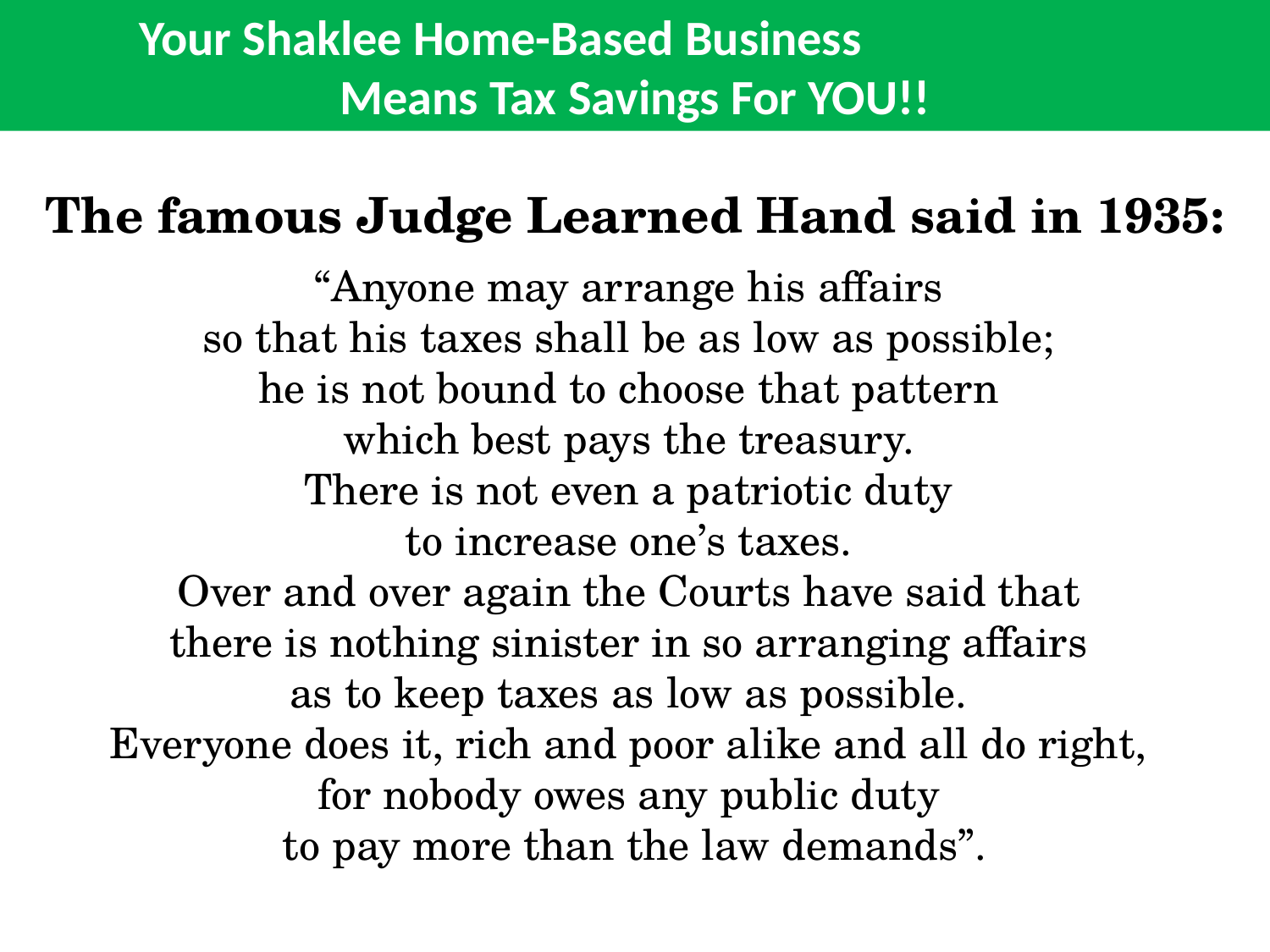

Your Shaklee Home-Based Business
Means Tax Savings For YOU!!

The famous Judge Learned Hand said in 1935:

“Anyone may arrange his affairs
so that his taxes shall be as low as possible;
he is not bound to choose that pattern
which best pays the treasury.
There is not even a patriotic duty
to increase one’s taxes.
Over and over again the Courts have said that
there is nothing sinister in so arranging affairs
as to keep taxes as low as possible.
Everyone does it, rich and poor alike and all do right,
for nobody owes any public duty
to pay more than the law demands”.